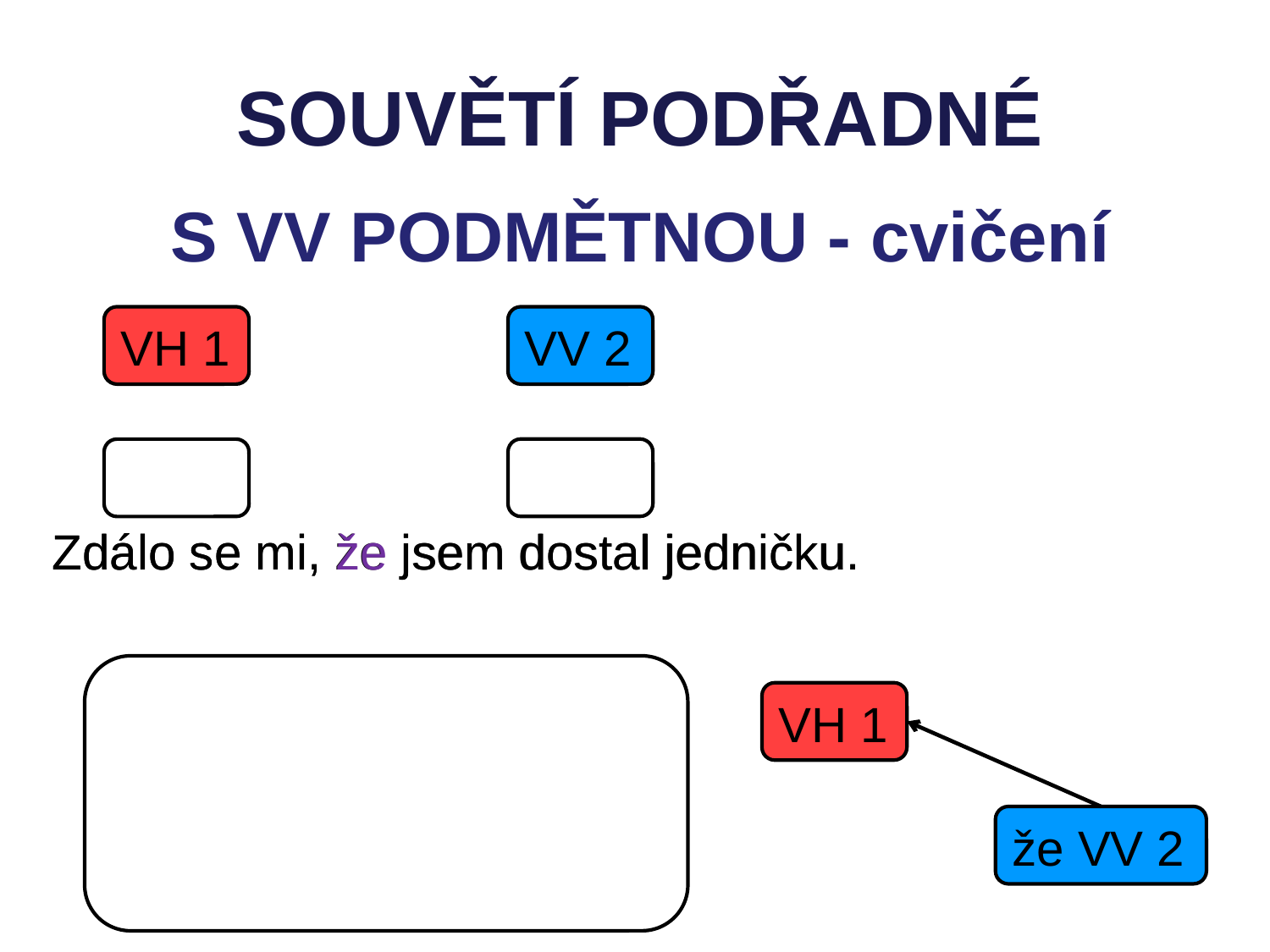

SOUVĚTÍ PODŘADNÉ
S VV PODMĚTNOU - cvičení
VH 1
VV 2

Zdálo se mi, že jsem dostal jedničku.
Zdálo se mi, že jsem dostal jedničku.

VH 1
že VV 2